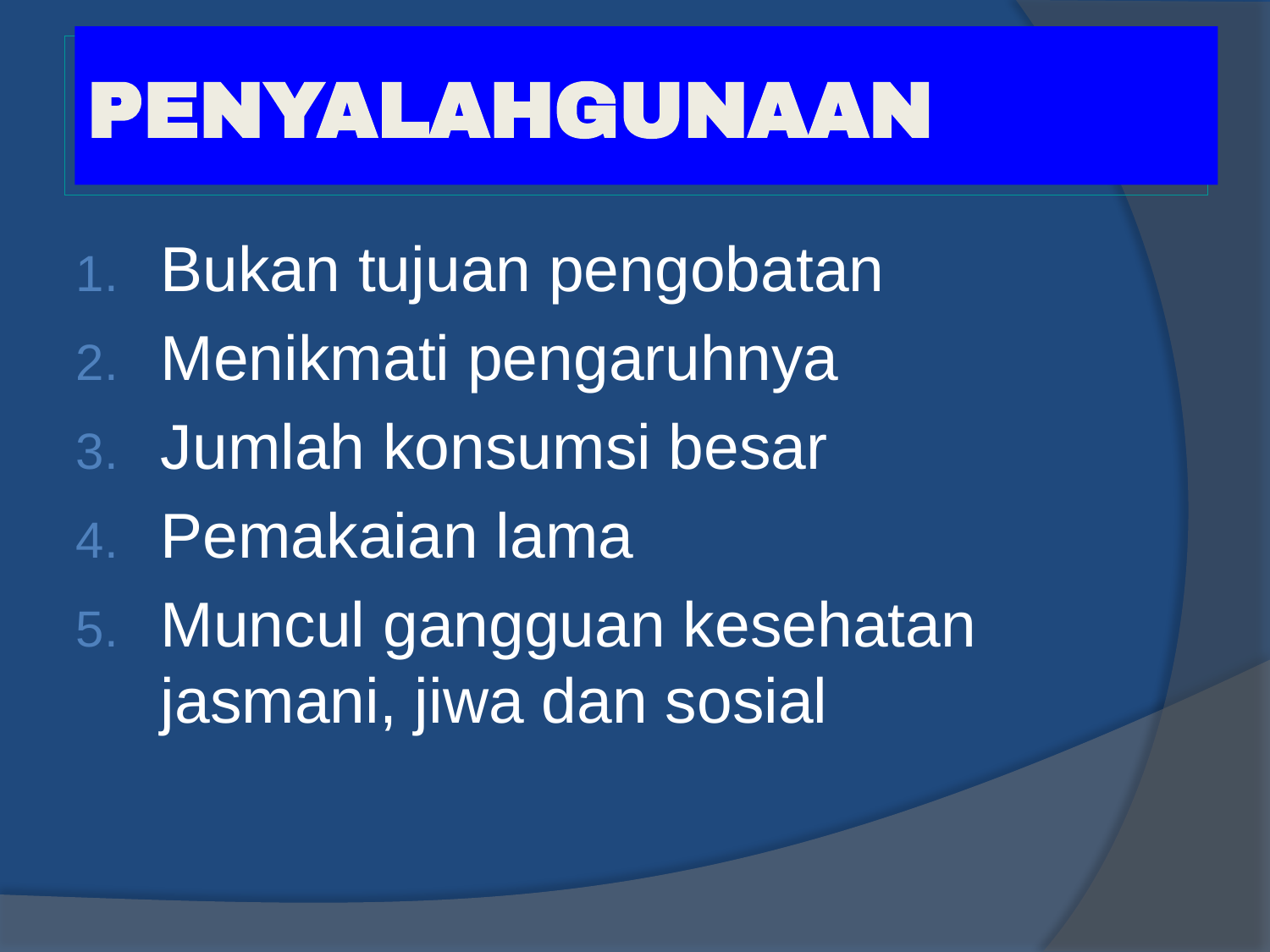

PENYALAHGUNAAN
# PENYALAHGUNAAN
Bukan tujuan pengobatan
Menikmati pengaruhnya
Jumlah konsumsi besar
Pemakaian lama
Muncul gangguan kesehatan jasmani, jiwa dan sosial